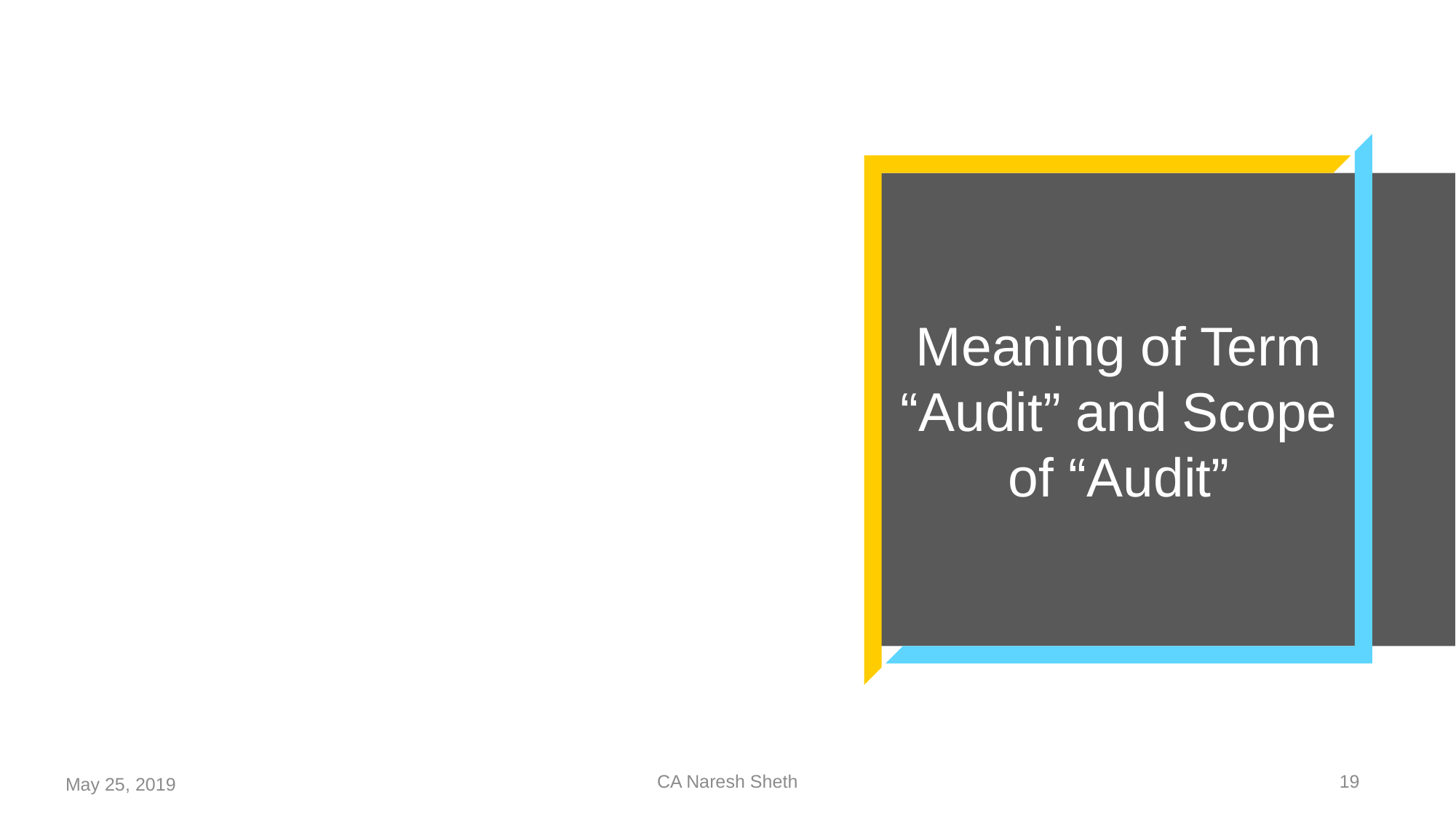

# Meaning of Term “Audit” and Scope of “Audit”
CA Naresh Sheth
19
May 25, 2019